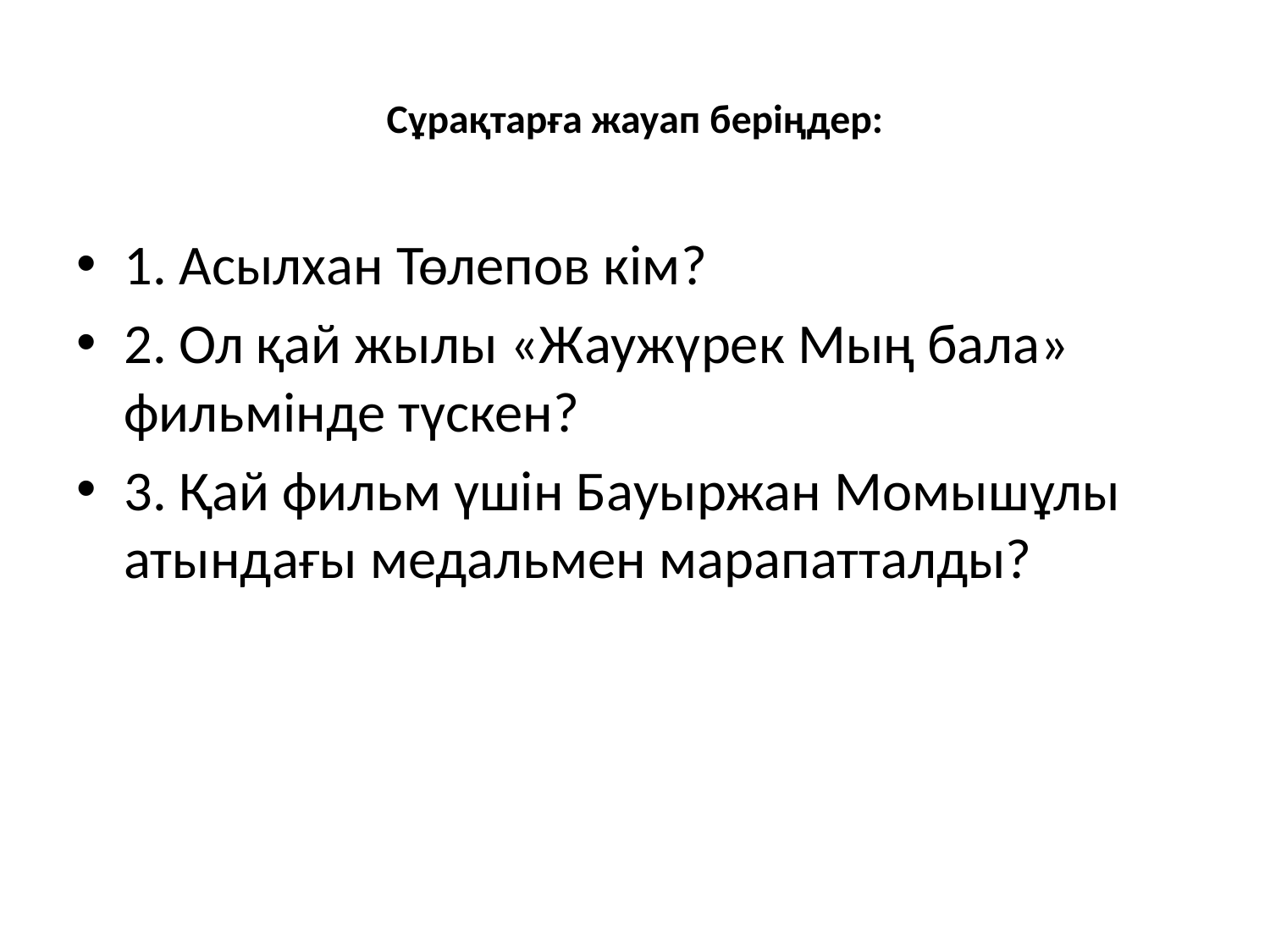

# Сұрақтарға жауап беріңдер:
1. Асылхан Төлепов кім?
2. Ол қай жылы «Жаужүрек Мың бала» фильмінде түскен?
3. Қай фильм үшін Бауыржан Момышұлы атындағы медальмен марапатталды?